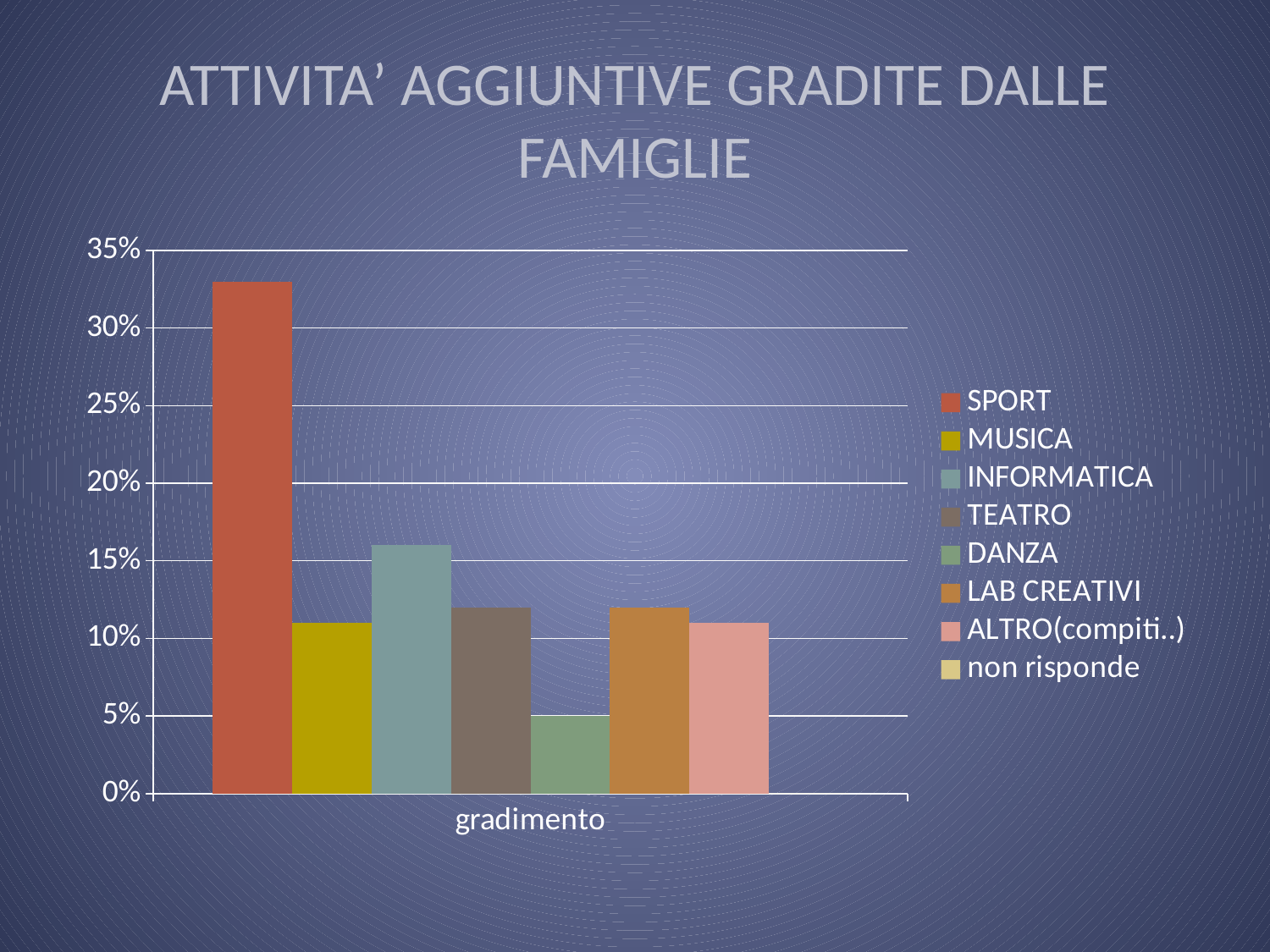

# ATTIVITA’ AGGIUNTIVE GRADITE DALLE FAMIGLIE

### Chart

| Category | SPORT | MUSICA | INFORMATICA | TEATRO | DANZA | LAB CREATIVI | ALTRO(compiti..) | non risponde |
|---|---|---|---|---|---|---|---|---|
| gradimento | 0.33000000000000007 | 0.11 | 0.16 | 0.12000000000000001 | 0.05 | 0.12000000000000001 | 0.11 | 0.0 |